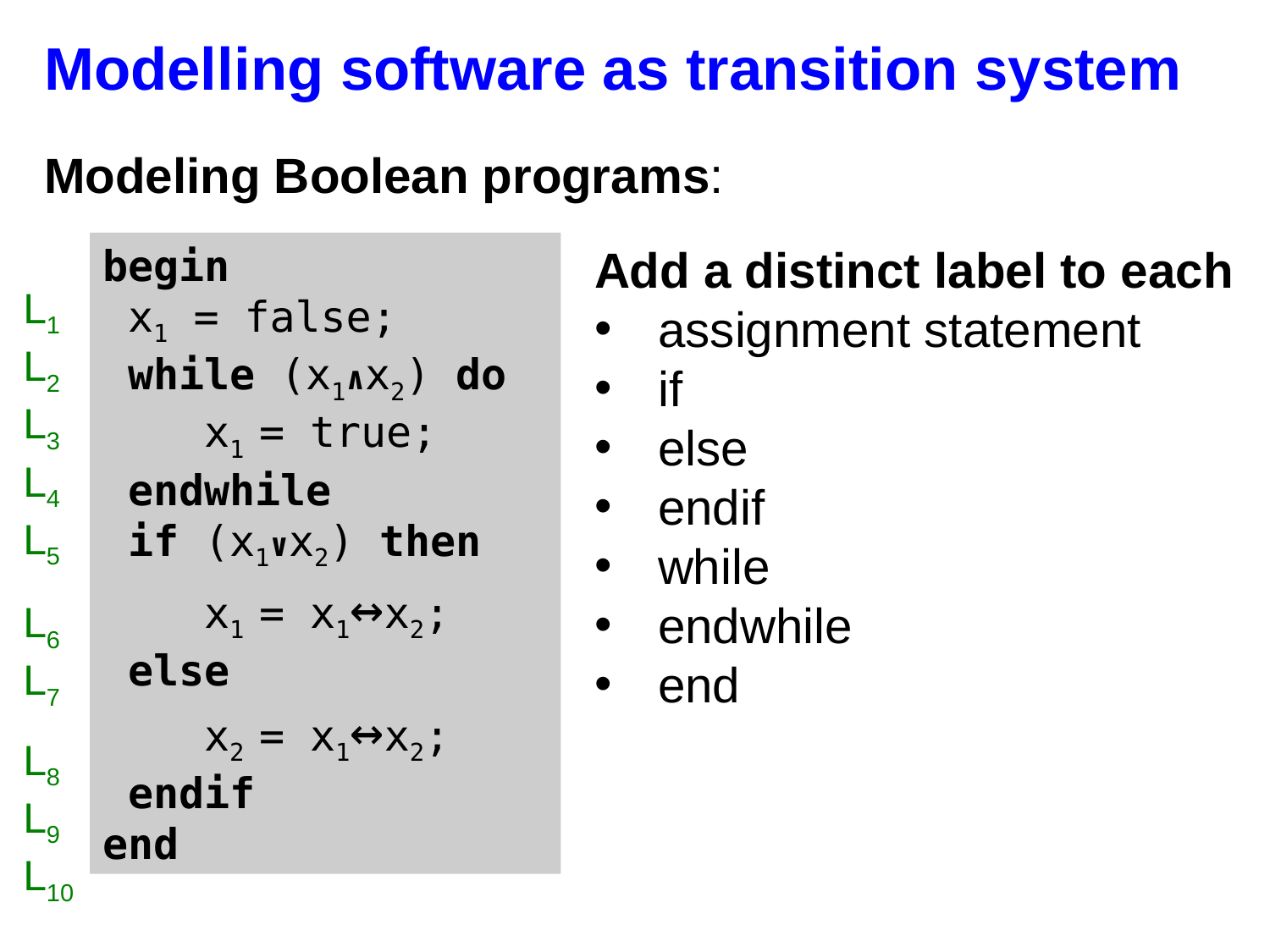

# Modelling software as transition system
Modeling Boolean programs:
begin
 x1 = false;
 while (x1∧x2) do
    x1 = true;
 endwhile
 if (x1∨x2) then
    x1 = x1↔x2;
 else
    x2 = x1↔x2;
 endif
end
Add a distinct label to each
assignment statement
if
else
endif
while
endwhile
end

L1
L2
L3
L4
L5

L6
L7

L8
L9
L10